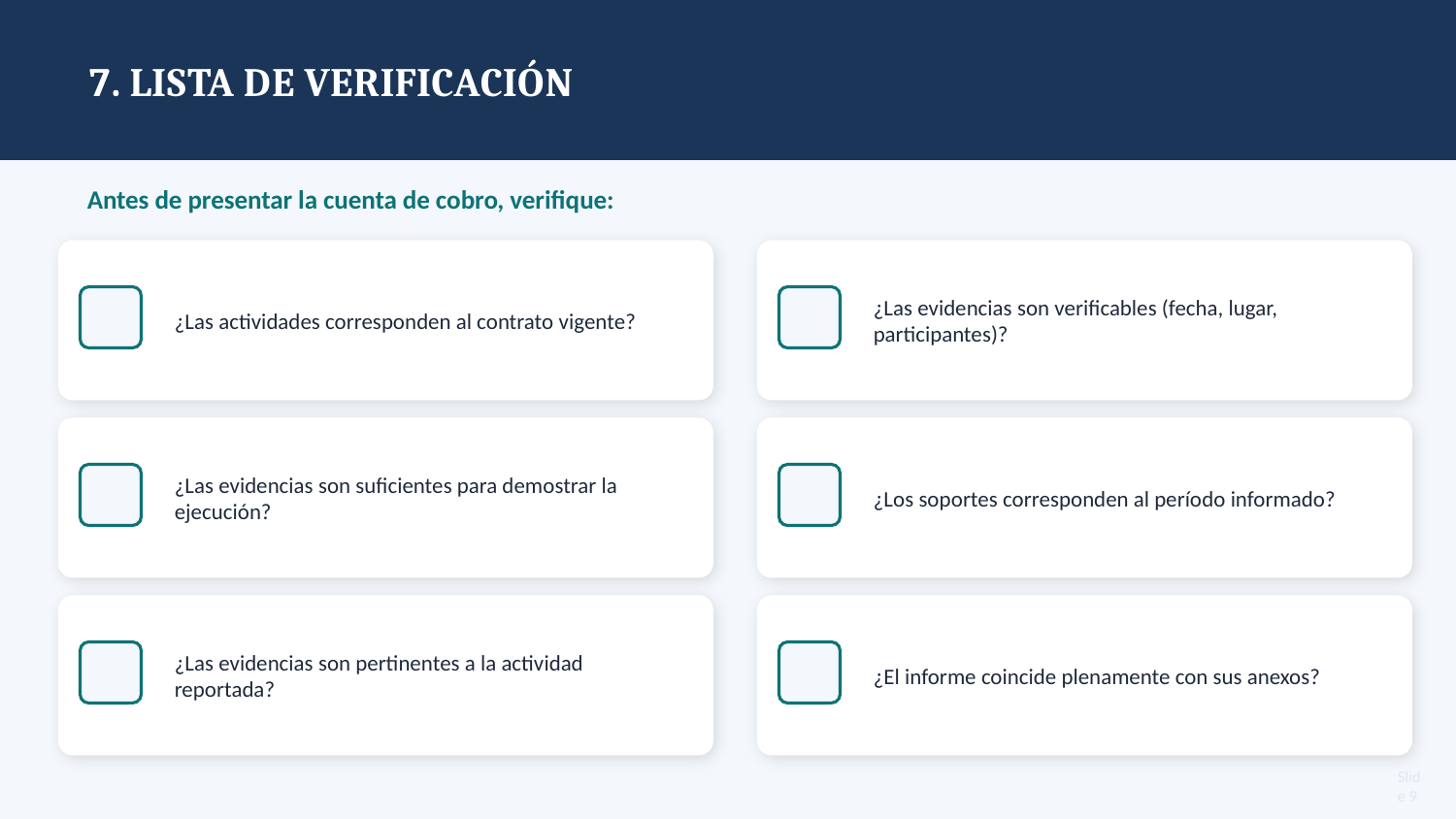

7. LISTA DE VERIFICACIÓN
Antes de presentar la cuenta de cobro, verifique:

¿Las actividades corresponden al contrato vigente?
¿Las evidencias son verificables (fecha, lugar, participantes)?

¿Las evidencias son suficientes para demostrar la ejecución?
¿Los soportes corresponden al período informado?

¿Las evidencias son pertinentes a la actividad reportada?
¿El informe coincide plenamente con sus anexos?

Slide 9